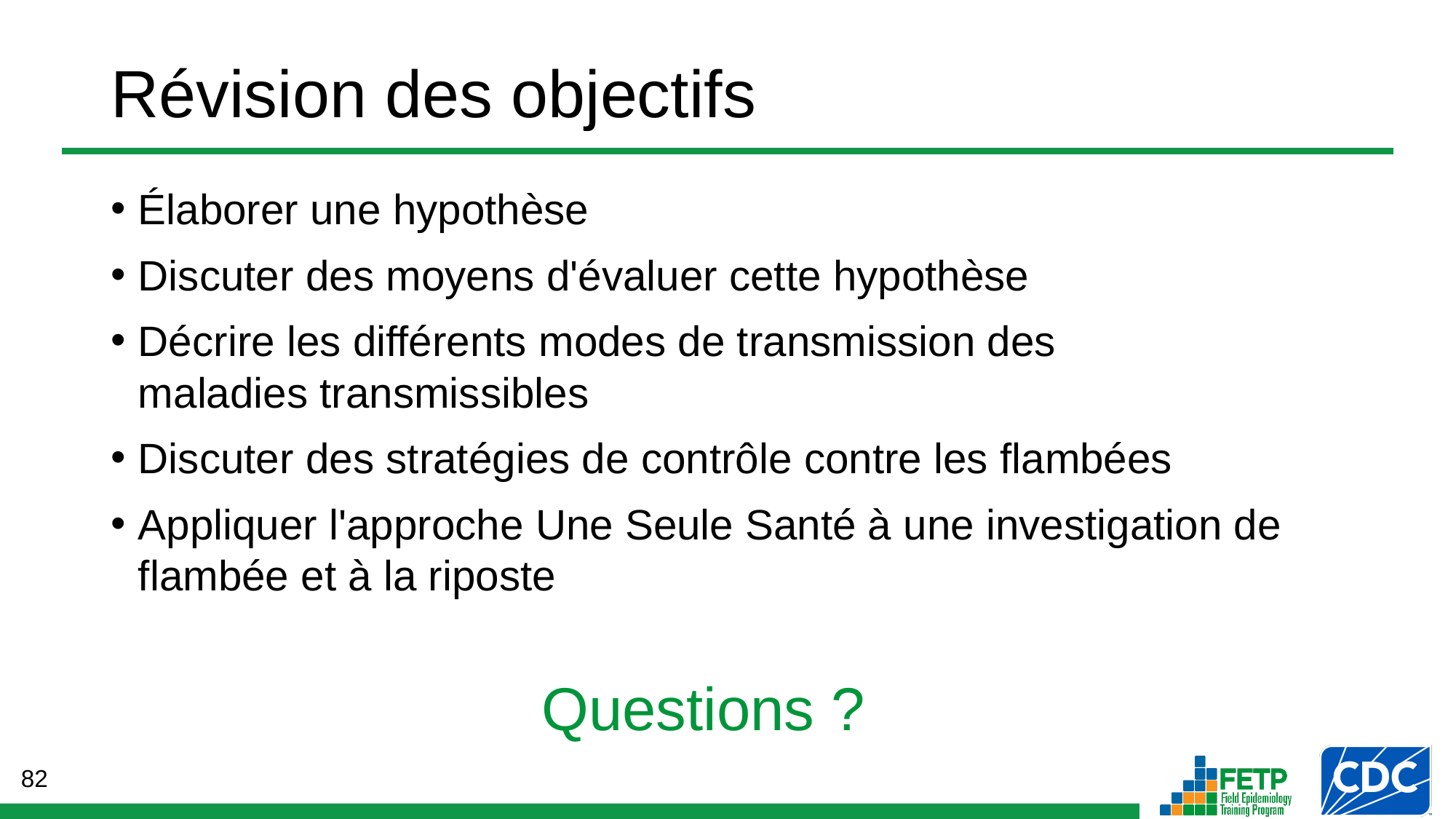

Révision des objectifs
Élaborer une hypothèse
Discuter des moyens d'évaluer cette hypothèse
Décrire les différents modes de transmission des
maladies transmissibles
Discuter des stratégies de contrôle contre les flambées
Appliquer l'approche Une Seule Santé à une investigation de flambée et à la riposte

Questions ?